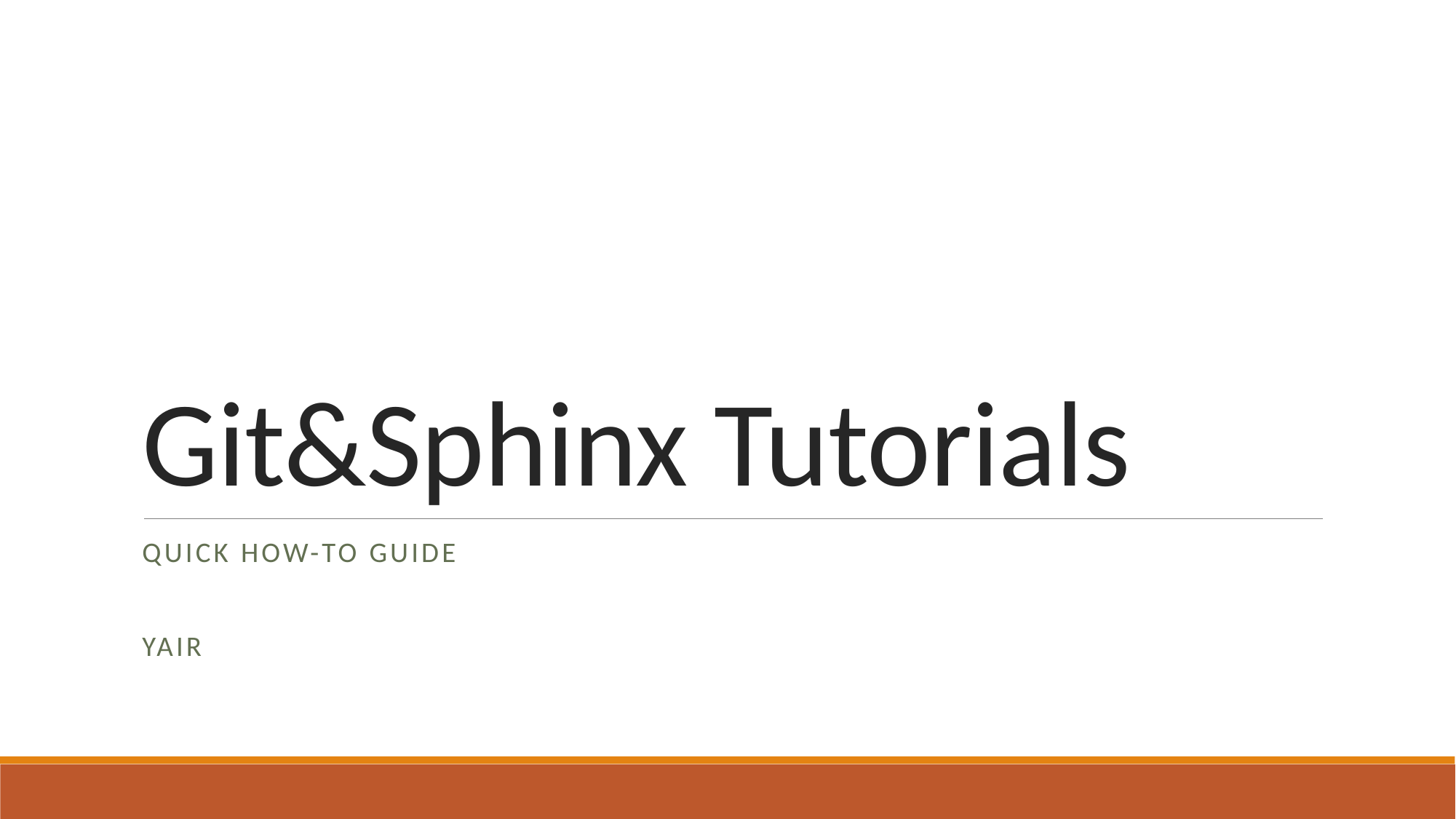

# Git&Sphinx Tutorials
Quick HOW-TO guide

Yair